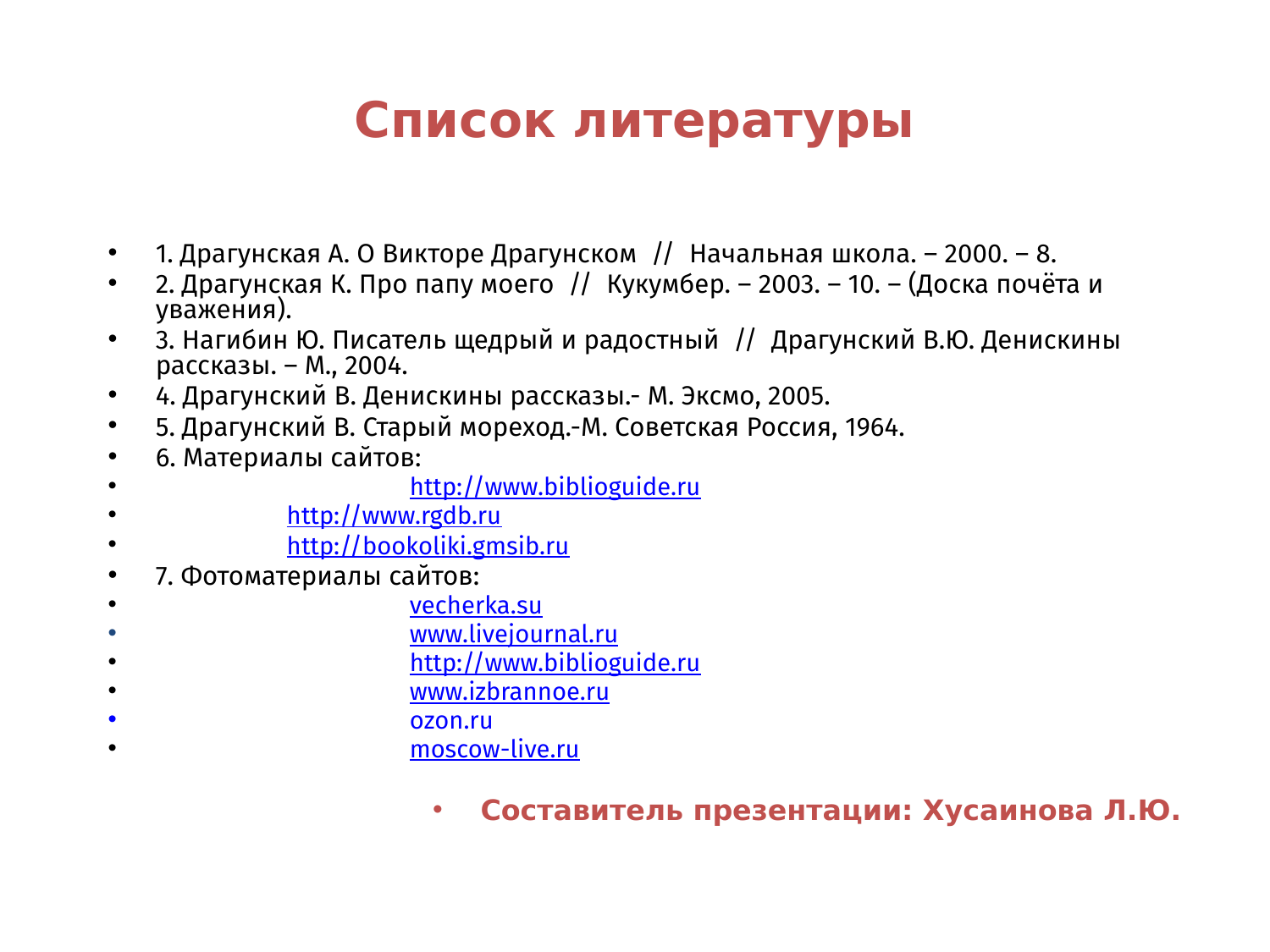

# Список литературы
1. Драгунская А. О Викторе Драгунском  //  Начальная школа. – 2000. – 8.
2. Драгунская К. Про папу моего  //  Кукумбер. – 2003. – 10. – (Доска почёта и уважения).
3. Нагибин Ю. Писатель щедрый и радостный  //  Драгунский В.Ю. Денискины рассказы. – М., 2004.
4. Драгунский В. Денискины рассказы.- М. Эксмо, 2005.
5. Драгунский В. Старый мореход.-М. Советская Россия, 1964.
6. Материалы сайтов:
		http://www.biblioguide.ru
                    http://www.rgdb.ru
                    http://bookoliki.gmsib.ru
7. Фотоматериалы сайтов:
		vecherka.su
		www.livejournal.ru
		http://www.biblioguide.ru
		www.izbrannoe.ru
		ozon.ru
		moscow-live.ru

Составитель презентации: Хусаинова Л.Ю.